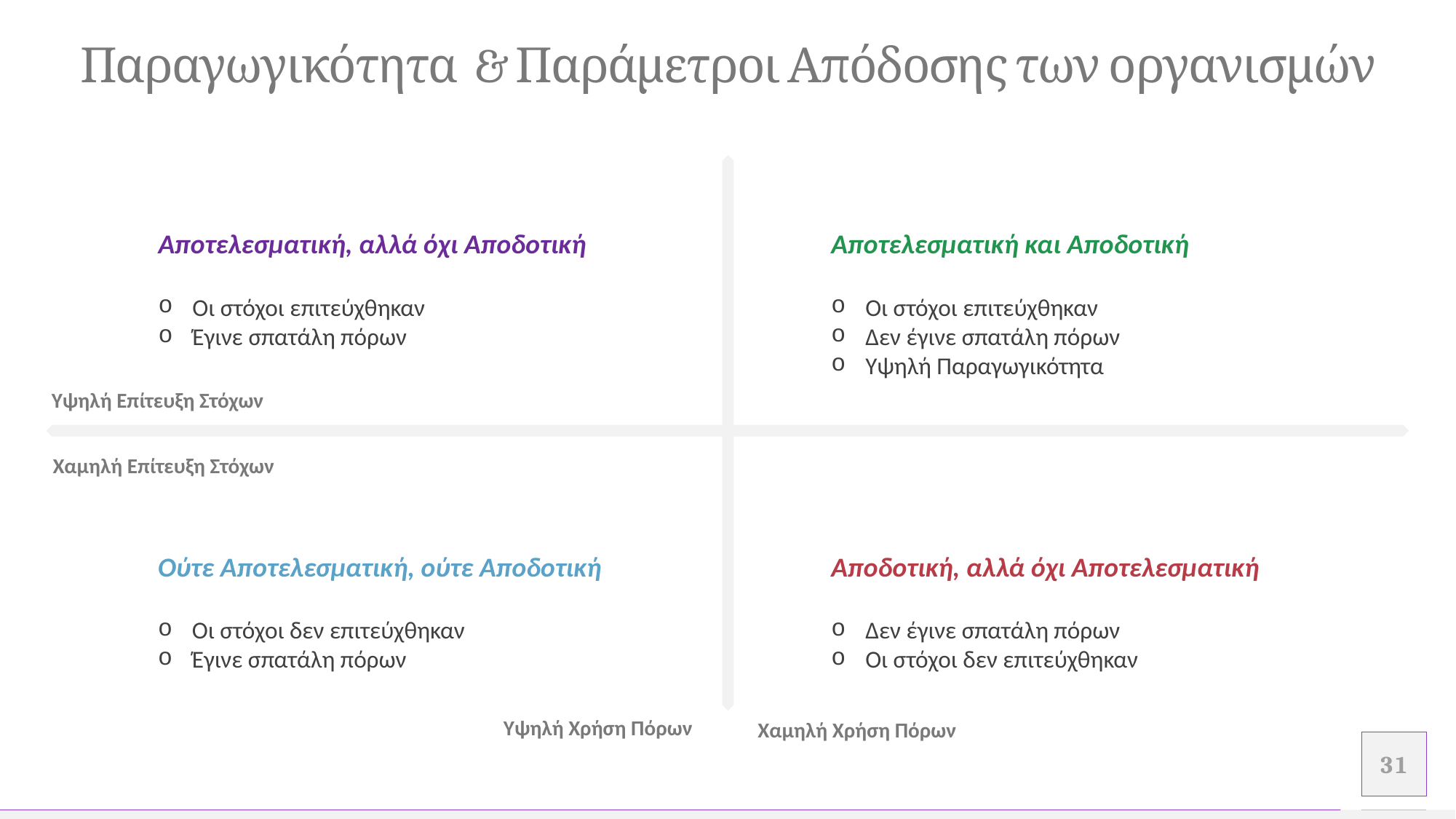

# Παραγωγικότητα  & Παράμετροι Απόδοσης των οργανισμών
Αποτελεσματική και Αποδοτική

Οι στόχοι επιτεύχθηκαν
Δεν έγινε σπατάλη πόρων
Υψηλή Παραγωγικότητα
Αποτελεσματική, αλλά όχι Αποδοτική

Οι στόχοι επιτεύχθηκαν
Έγινε σπατάλη πόρων
Υψηλή Επίτευξη Στόχων
Χαμηλή Επίτευξη Στόχων
Ούτε Αποτελεσματική, ούτε Αποδοτική

Οι στόχοι δεν επιτεύχθηκαν
Έγινε σπατάλη πόρων
Αποδοτική, αλλά όχι Αποτελεσματική

Δεν έγινε σπατάλη πόρων
Οι στόχοι δεν επιτεύχθηκαν
Υψηλή Χρήση Πόρων
Χαμηλή Χρήση Πόρων
.
.
31
Προσθέστε υποσέλιδο